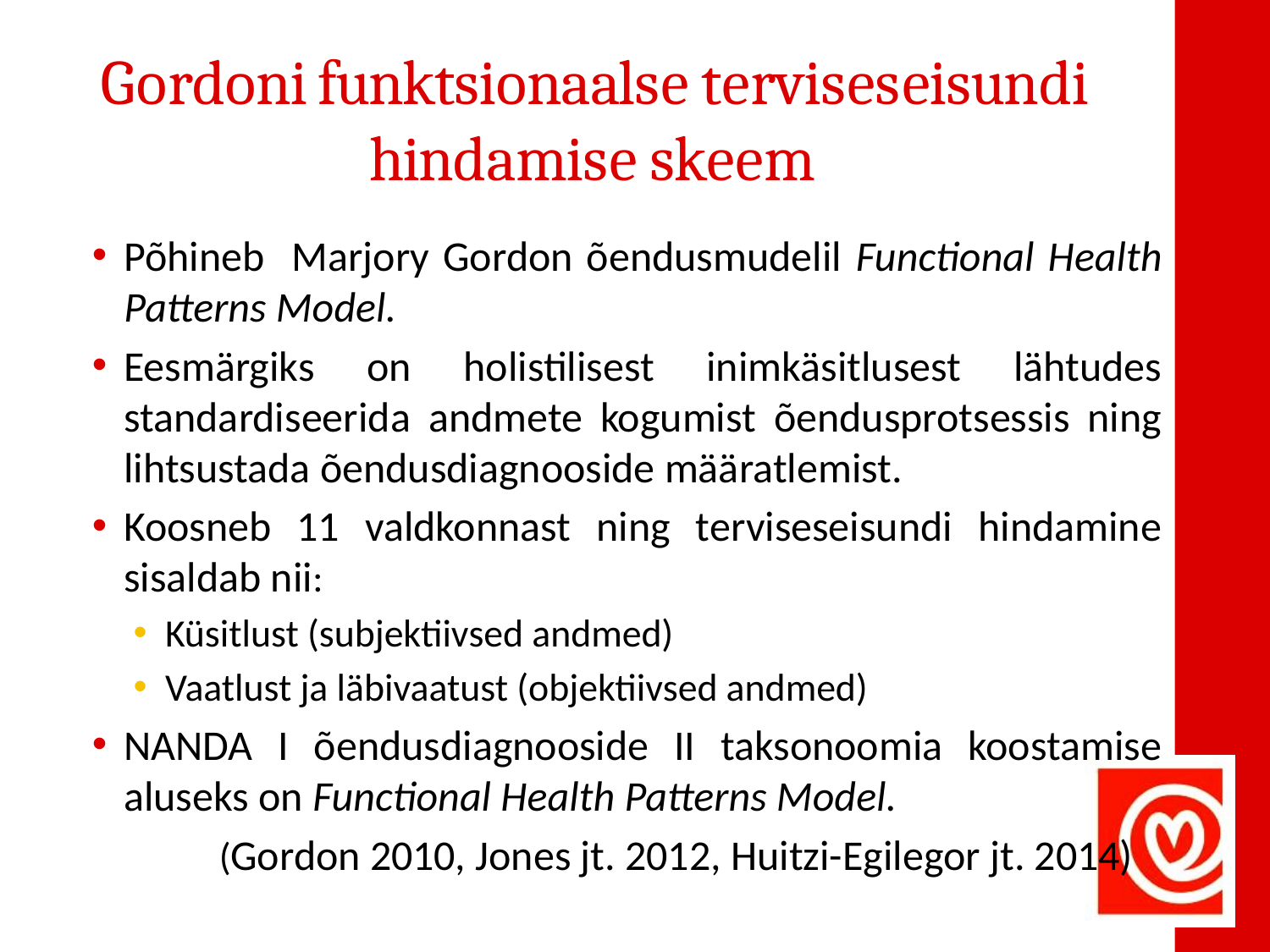

# Gordoni funktsionaalse terviseseisundi hindamise skeem
Põhineb  Marjory Gordon õendusmudelil Functional Health Patterns Model.
Eesmärgiks on holistilisest inimkäsitlusest lähtudes standardiseerida andmete kogumist õendusprotsessis ning lihtsustada õendusdiagnooside määratlemist.
Koosneb 11 valdkonnast ning terviseseisundi hindamine sisaldab nii:
Küsitlust (subjektiivsed andmed)
Vaatlust ja läbivaatust (objektiivsed andmed)
NANDA I õendusdiagnooside II taksonoomia koostamise aluseks on Functional Health Patterns Model.
	(Gordon 2010, Jones jt. 2012, Huitzi-Egilegor jt. 2014)